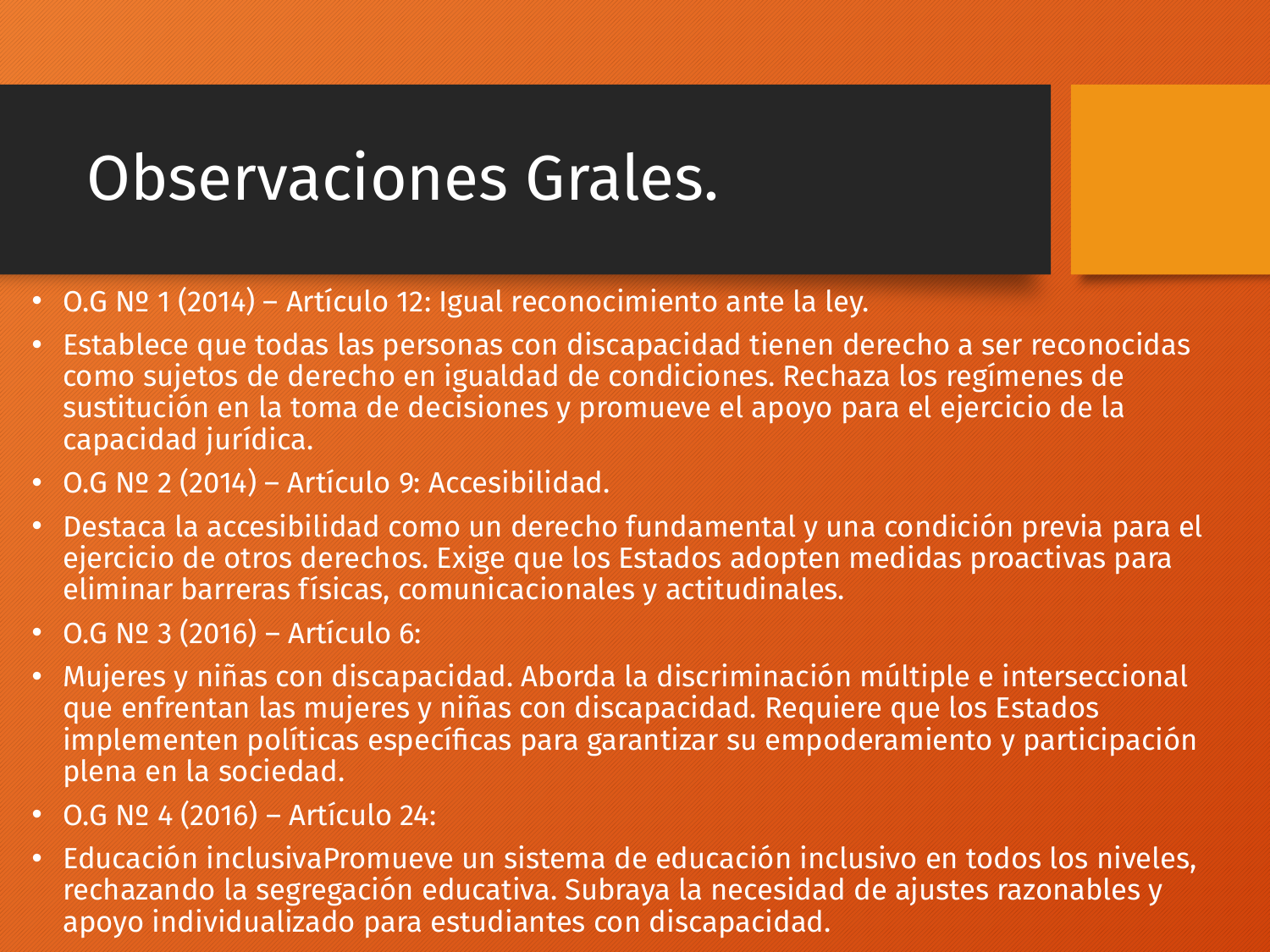

# Observaciones Grales.
O.G Nº 1 (2014) – Artículo 12: Igual reconocimiento ante la ley.
Establece que todas las personas con discapacidad tienen derecho a ser reconocidas como sujetos de derecho en igualdad de condiciones. Rechaza los regímenes de sustitución en la toma de decisiones y promueve el apoyo para el ejercicio de la capacidad jurídica.
O.G Nº 2 (2014) – Artículo 9: Accesibilidad.
Destaca la accesibilidad como un derecho fundamental y una condición previa para el ejercicio de otros derechos. Exige que los Estados adopten medidas proactivas para eliminar barreras físicas, comunicacionales y actitudinales.
O.G Nº 3 (2016) – Artículo 6:
Mujeres y niñas con discapacidad. Aborda la discriminación múltiple e interseccional que enfrentan las mujeres y niñas con discapacidad. Requiere que los Estados implementen políticas específicas para garantizar su empoderamiento y participación plena en la sociedad.
O.G Nº 4 (2016) – Artículo 24:
Educación inclusivaPromueve un sistema de educación inclusivo en todos los niveles, rechazando la segregación educativa. Subraya la necesidad de ajustes razonables y apoyo individualizado para estudiantes con discapacidad.